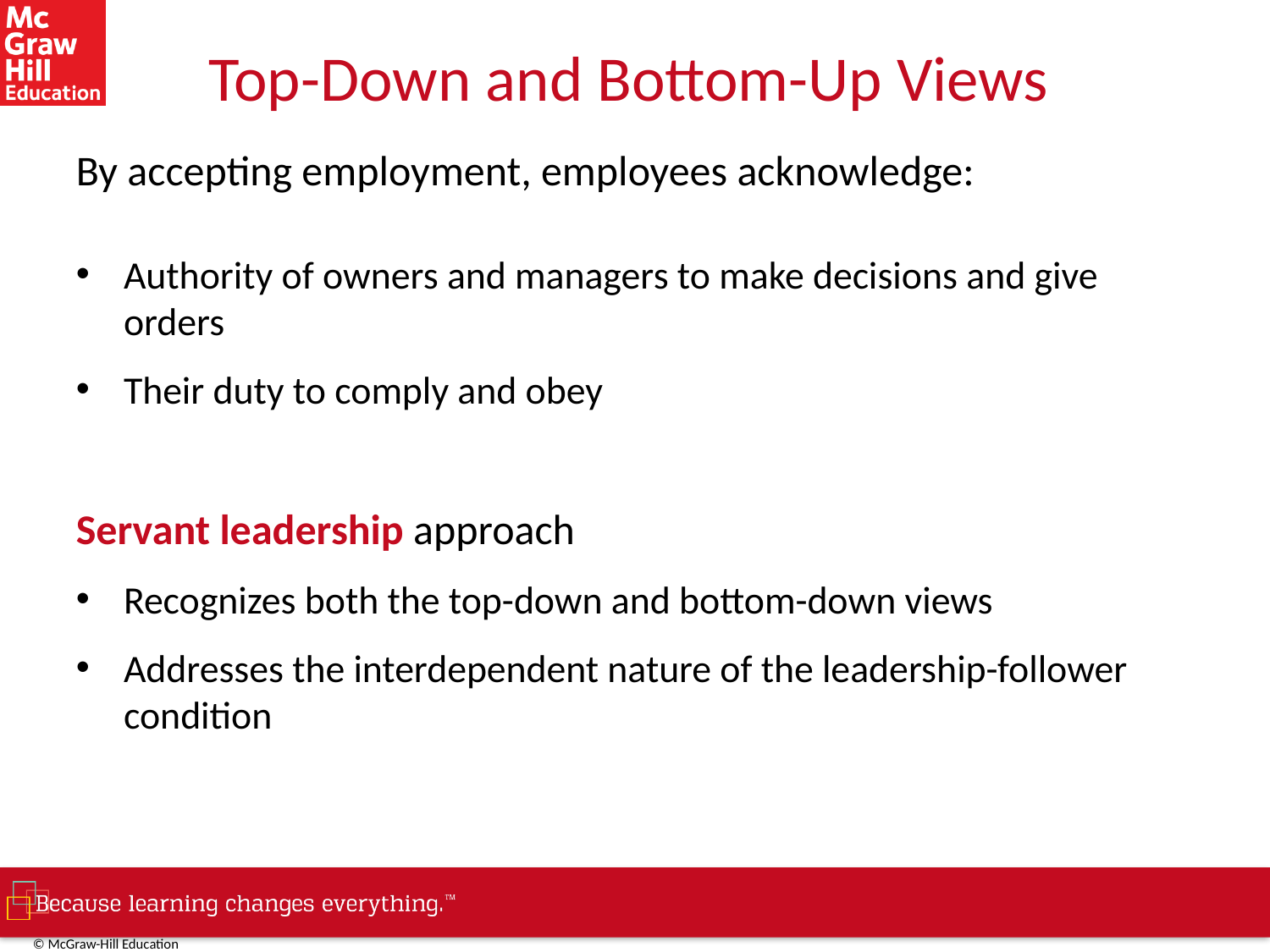

# Top-Down and Bottom-Up Views
By accepting employment, employees acknowledge:

Authority of owners and managers to make decisions and give orders
Their duty to comply and obey

Servant leadership approach
Recognizes both the top-down and bottom-down views
Addresses the interdependent nature of the leadership-follower condition